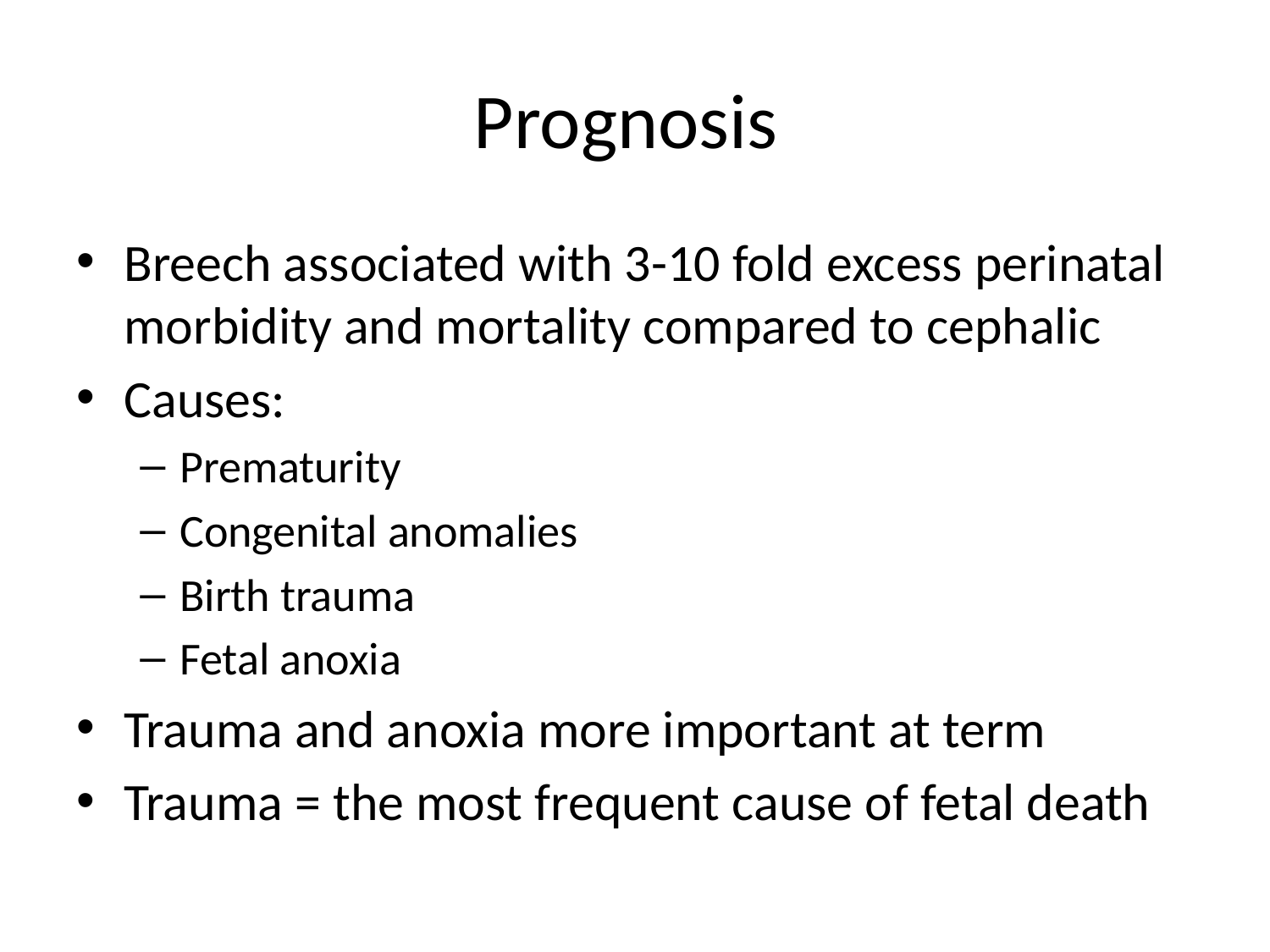

# Prognosis
Breech associated with 3-10 fold excess perinatal morbidity and mortality compared to cephalic
Causes:
Prematurity
Congenital anomalies
Birth trauma
Fetal anoxia
Trauma and anoxia more important at term
Trauma = the most frequent cause of fetal death